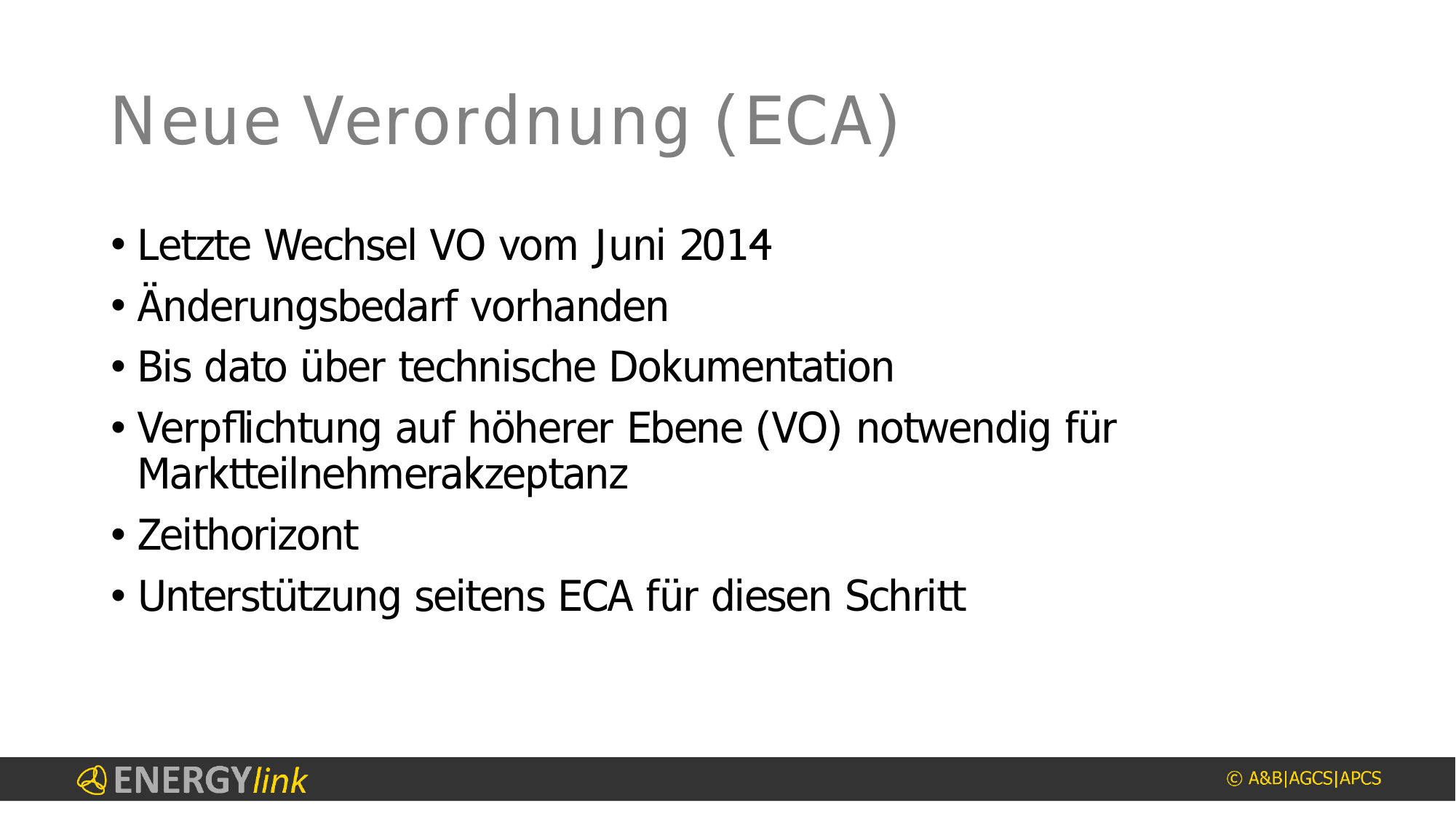

# Neue Verordnung (ECA)
Letzte Wechsel VO vom Juni 2014
Änderungsbedarf vorhanden
Bis dato über technische Dokumentation
Verpflichtung auf höherer Ebene (VO) notwendig für Marktteilnehmerakzeptanz
Zeithorizont
Unterstützung seitens ECA für diesen Schritt